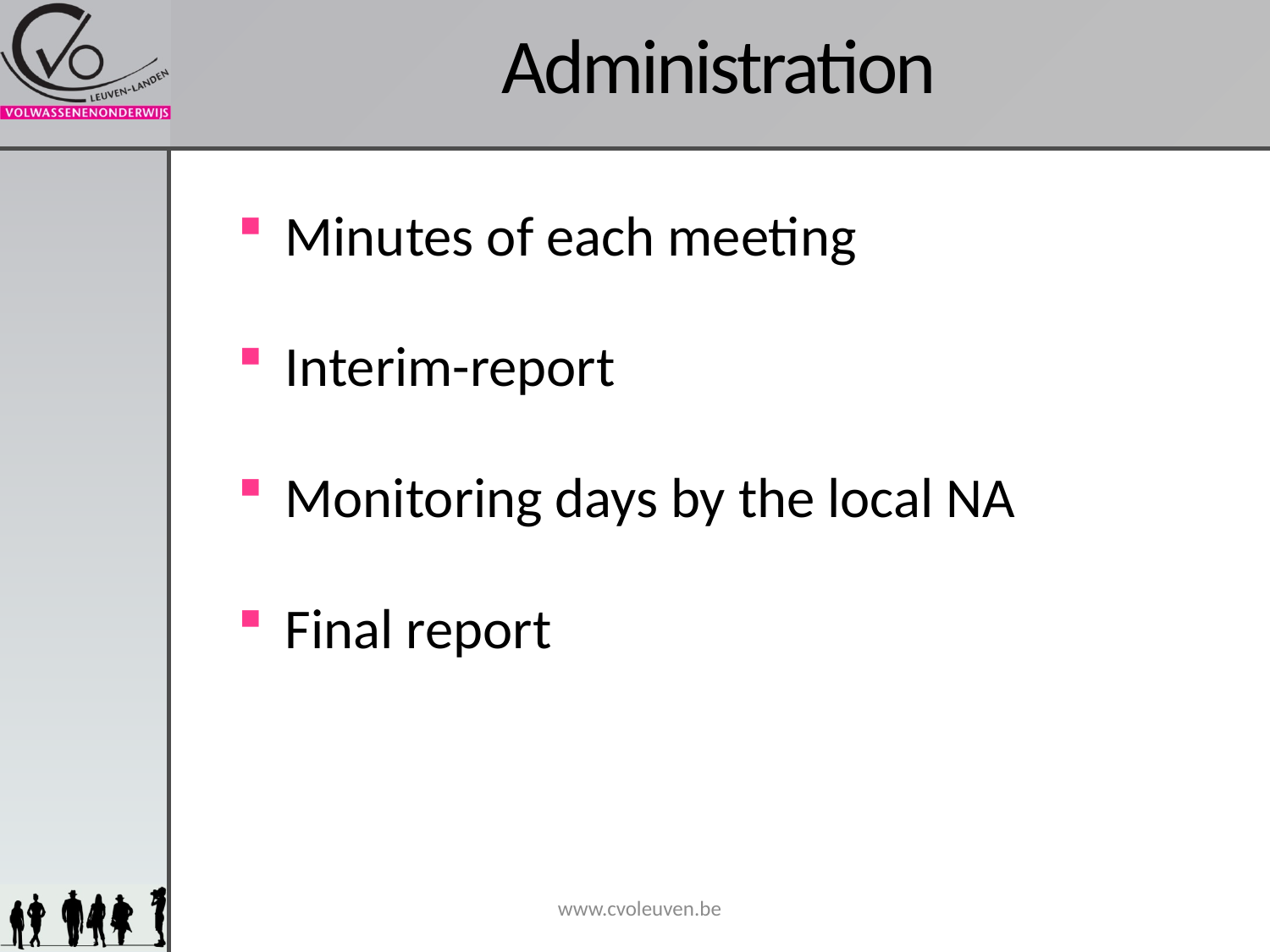

# Administration
Minutes of each meeting

Interim-report

Monitoring days by the local NA

Final report

www.cvoleuven.be